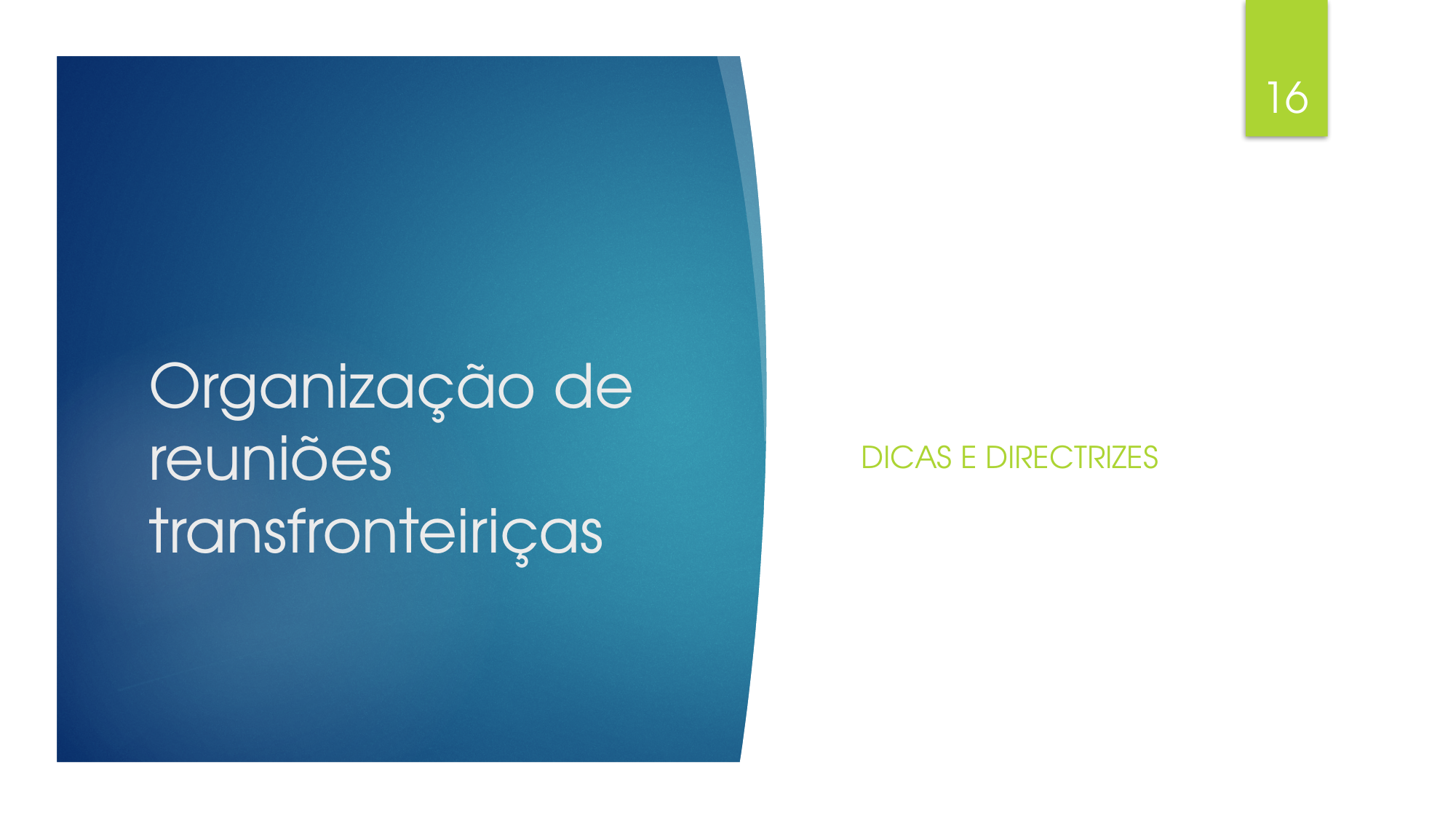

16
DICAS E DIRECTRIZES
# Organização de reuniões transfronteiriças